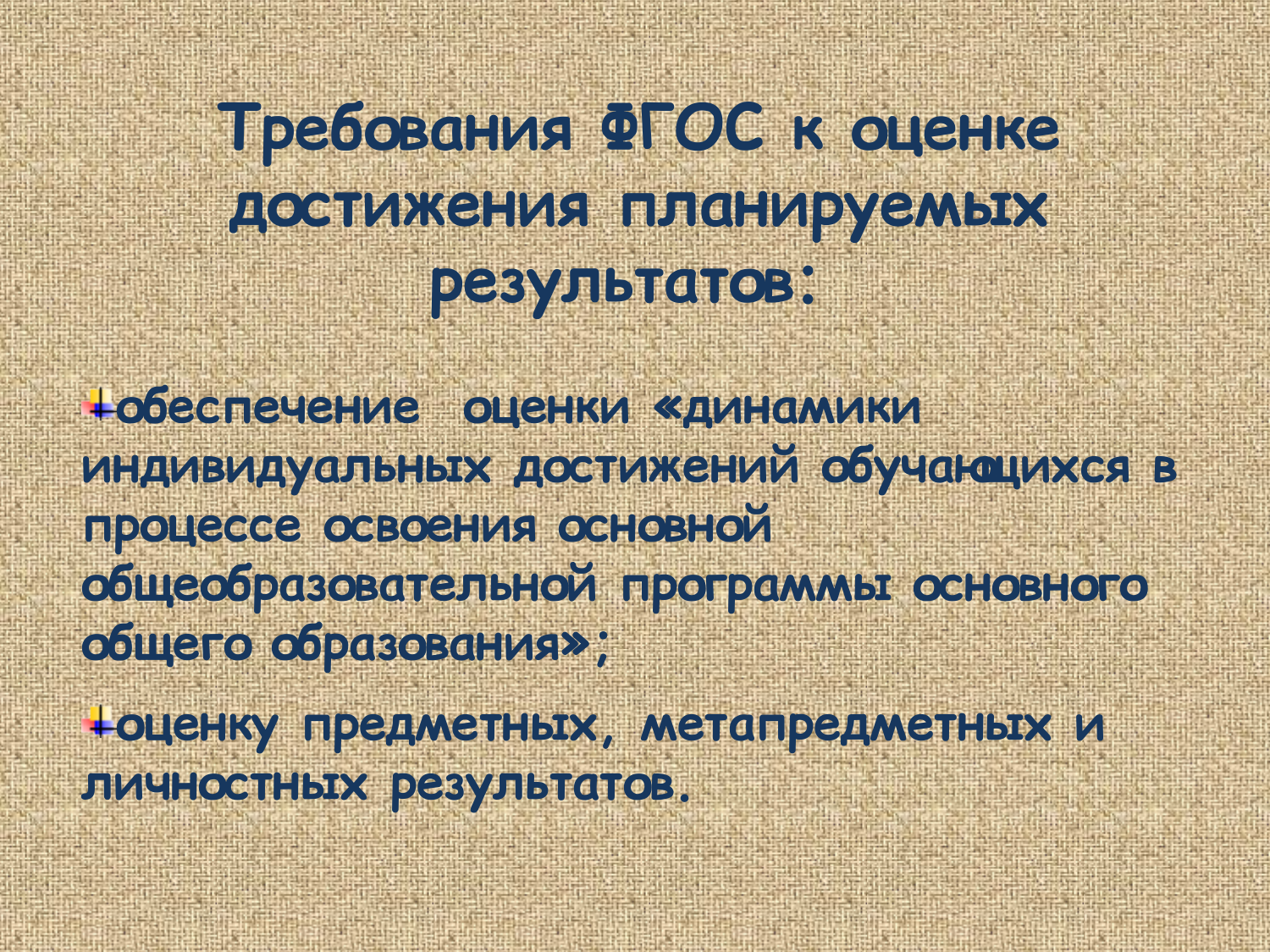

Требования ФГОС к оценке достижения планируемых результатов:

обеспечение  оценки «динамики индивидуальных достижений обучающихся в процессе освоения основной общеобразовательной программы основного общего образования»;
оценку предметных, метапредметных и личностных результатов.